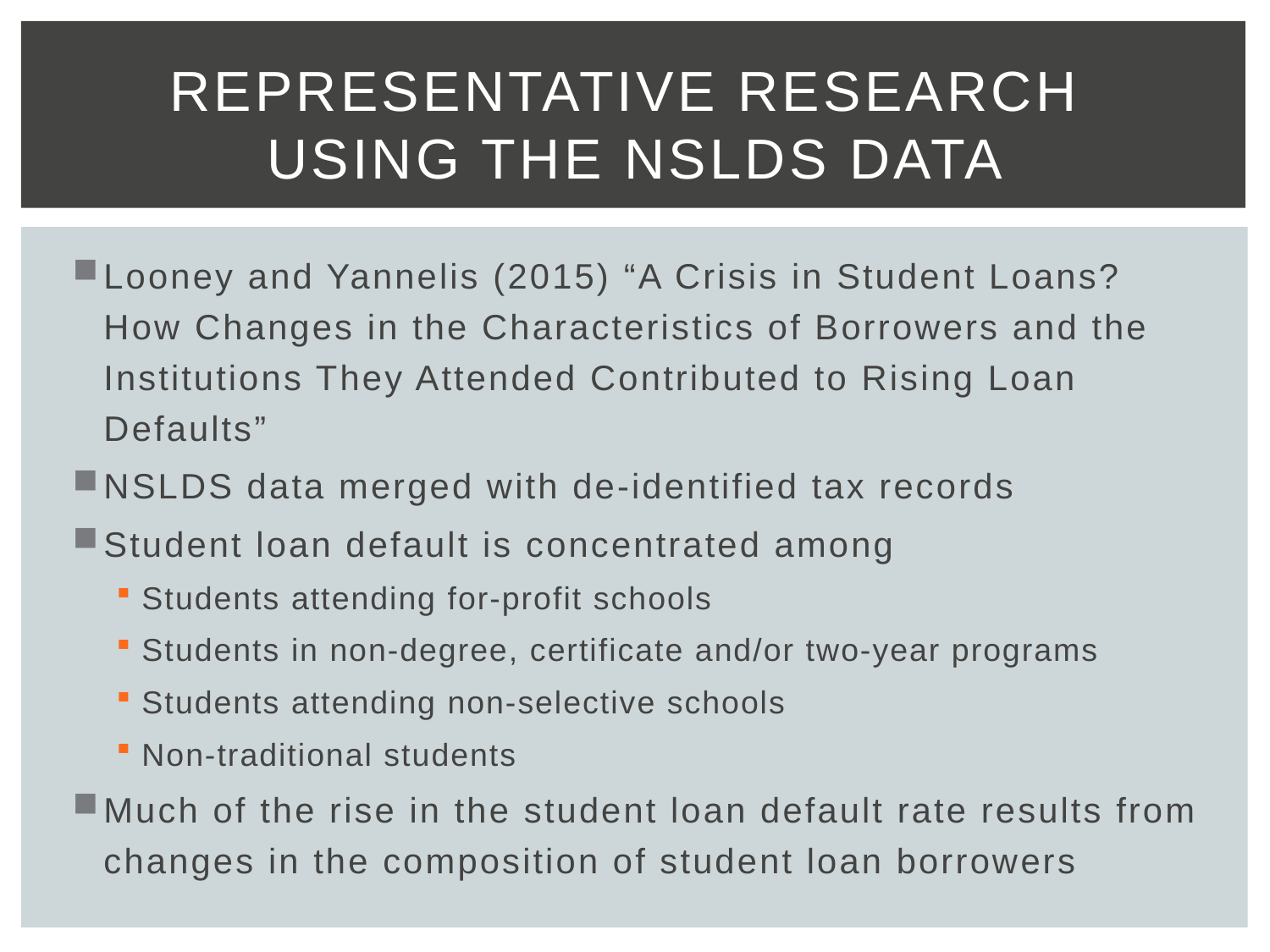

# Representative Research Using the NSLDS Data
Looney and Yannelis (2015) “A Crisis in Student Loans? How Changes in the Characteristics of Borrowers and the Institutions They Attended Contributed to Rising Loan Defaults”
NSLDS data merged with de-identified tax records
Student loan default is concentrated among
Students attending for-profit schools
Students in non-degree, certificate and/or two-year programs
Students attending non-selective schools
Non-traditional students
Much of the rise in the student loan default rate results from changes in the composition of student loan borrowers